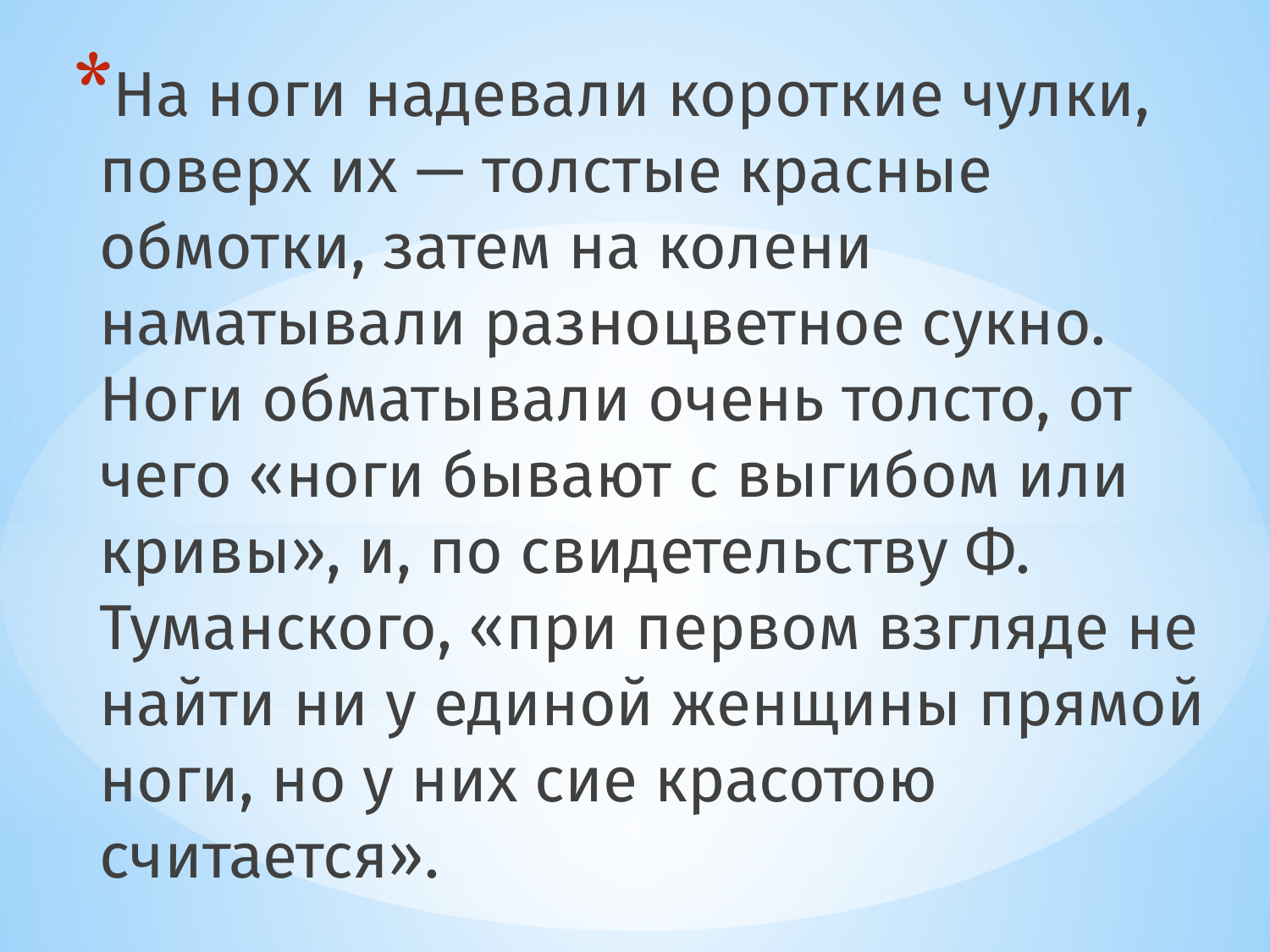

На ноги надевали короткие чулки, поверх их — толстые красные обмотки, затем на колени наматывали разноцветное сукно. Ноги обматывали очень толсто, от чего «ноги бывают с выгибом или кривы», и, по свидетельству Ф. Туманского, «при первом взгляде не найти ни у единой женщины прямой ноги, но у них сие красотою считается».
#